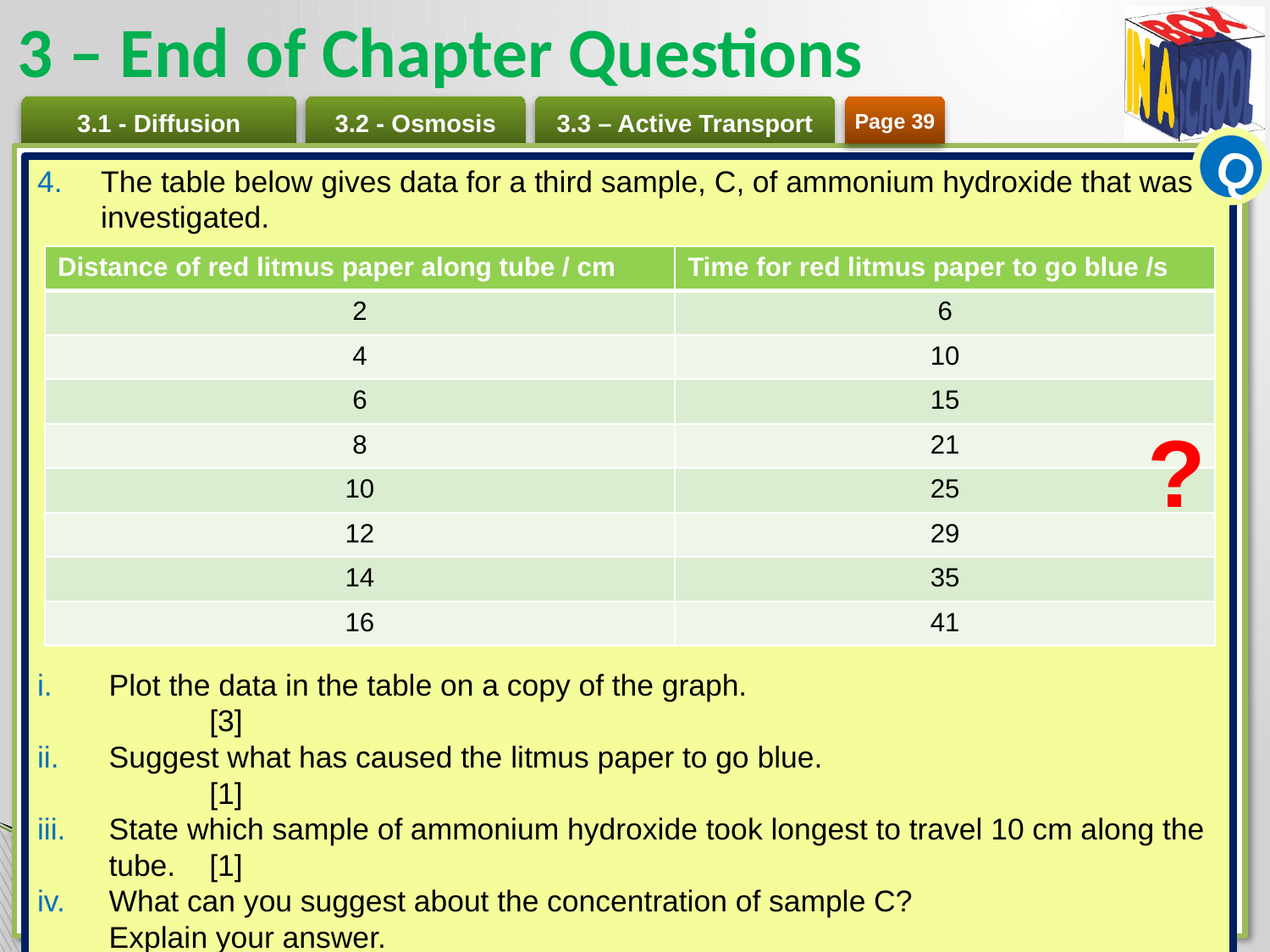

# 3 – End of Chapter Questions
Page 39
Q
The table below gives data for a third sample, C, of ammonium hydroxide that was investigated.

Plot the data in the table on a copy of the graph.	[3]
Suggest what has caused the litmus paper to go blue. 	[1]
State which sample of ammonium hydroxide took longest to travel 10 cm along the tube. 	[1]
What can you suggest about the concentration of sample C?
Explain your answer. 	[2]
[Cambridge IGCSE® Biology 0610/2, Question 8, October/November 2004]
| Distance of red litmus paper along tube / cm | Time for red litmus paper to go blue /s |
| --- | --- |
| 2 | 6 |
| 4 | 10 |
| 6 | 15 |
| 8 | 21 |
| 10 | 25 |
| 12 | 29 |
| 14 | 35 |
| 16 | 41 |
?